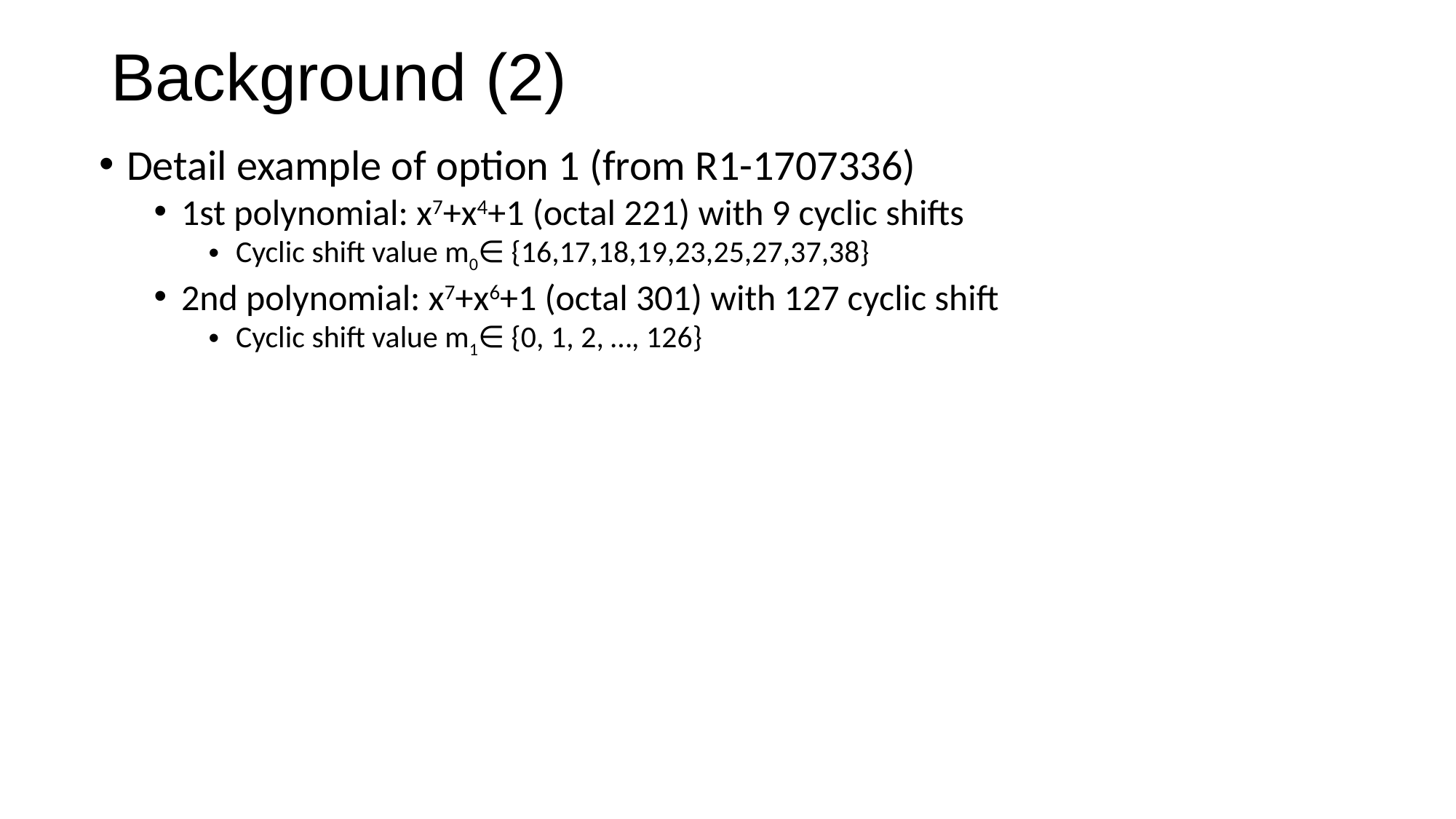

# Background (2)
Detail example of option 1 (from R1-1707336)
1st polynomial: x7+x4+1 (octal 221) with 9 cyclic shifts
Cyclic shift value m0∈ {16,17,18,19,23,25,27,37,38}
2nd polynomial: x7+x6+1 (octal 301) with 127 cyclic shift
Cyclic shift value m1∈ {0, 1, 2, …, 126}